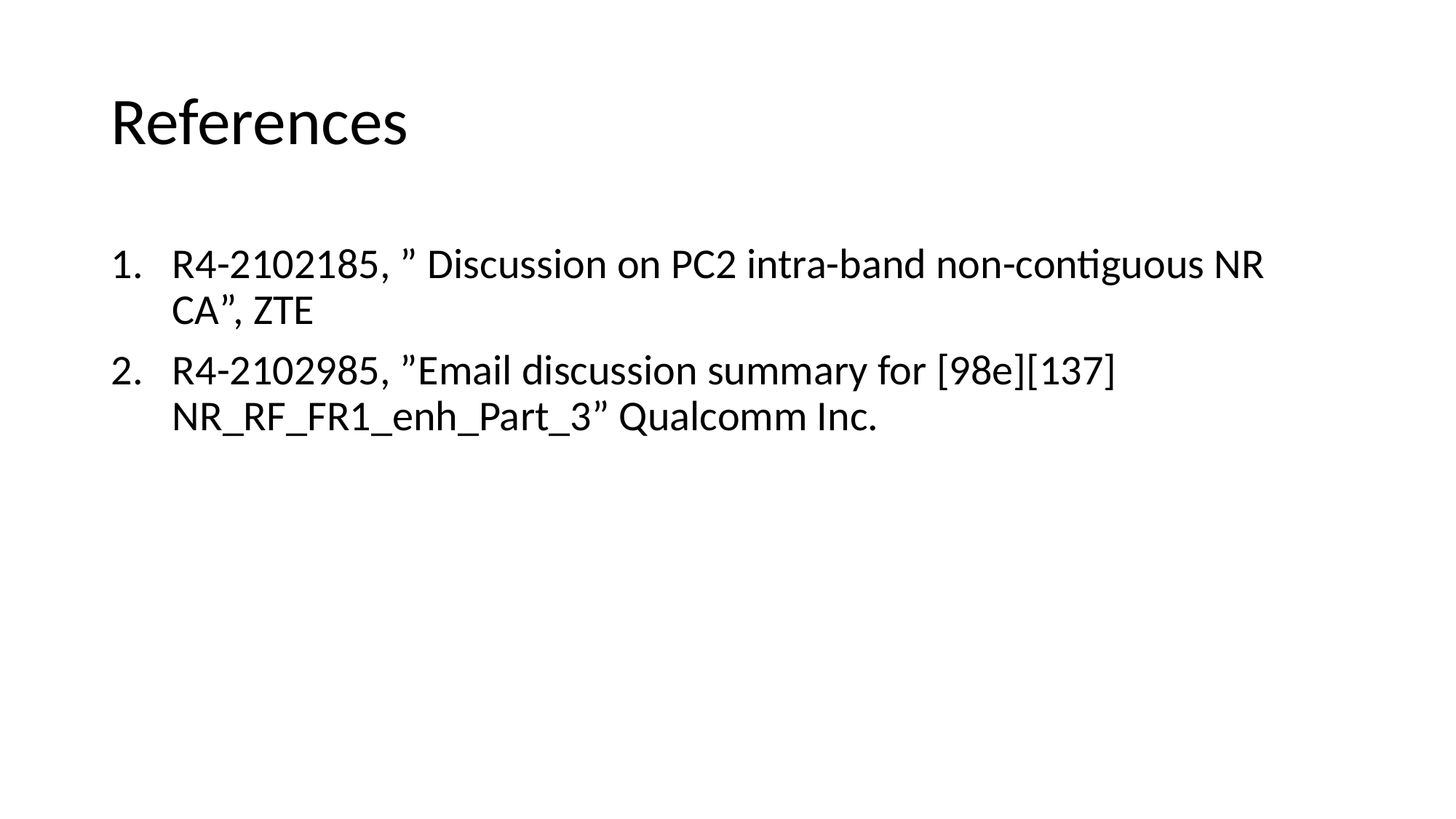

# References

R4-2102185, ” Discussion on PC2 intra-band non-contiguous NR CA”, ZTE
R4-2102985, ”Email discussion summary for [98e][137] NR_RF_FR1_enh_Part_3” Qualcomm Inc.